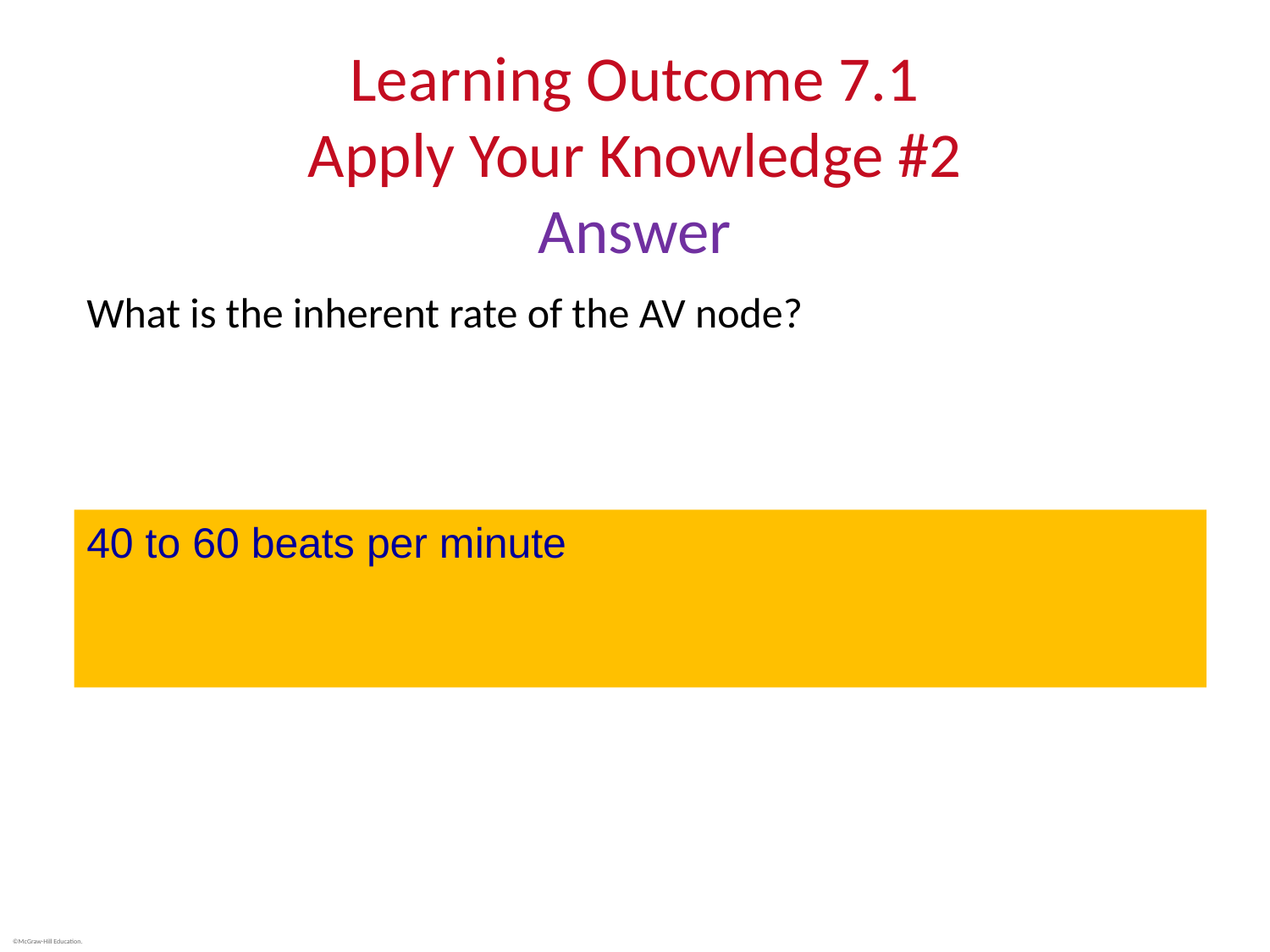

# Learning Outcome 7.1 Apply Your Knowledge #2 Answer
What is the inherent rate of the AV node?
40 to 60 beats per minute